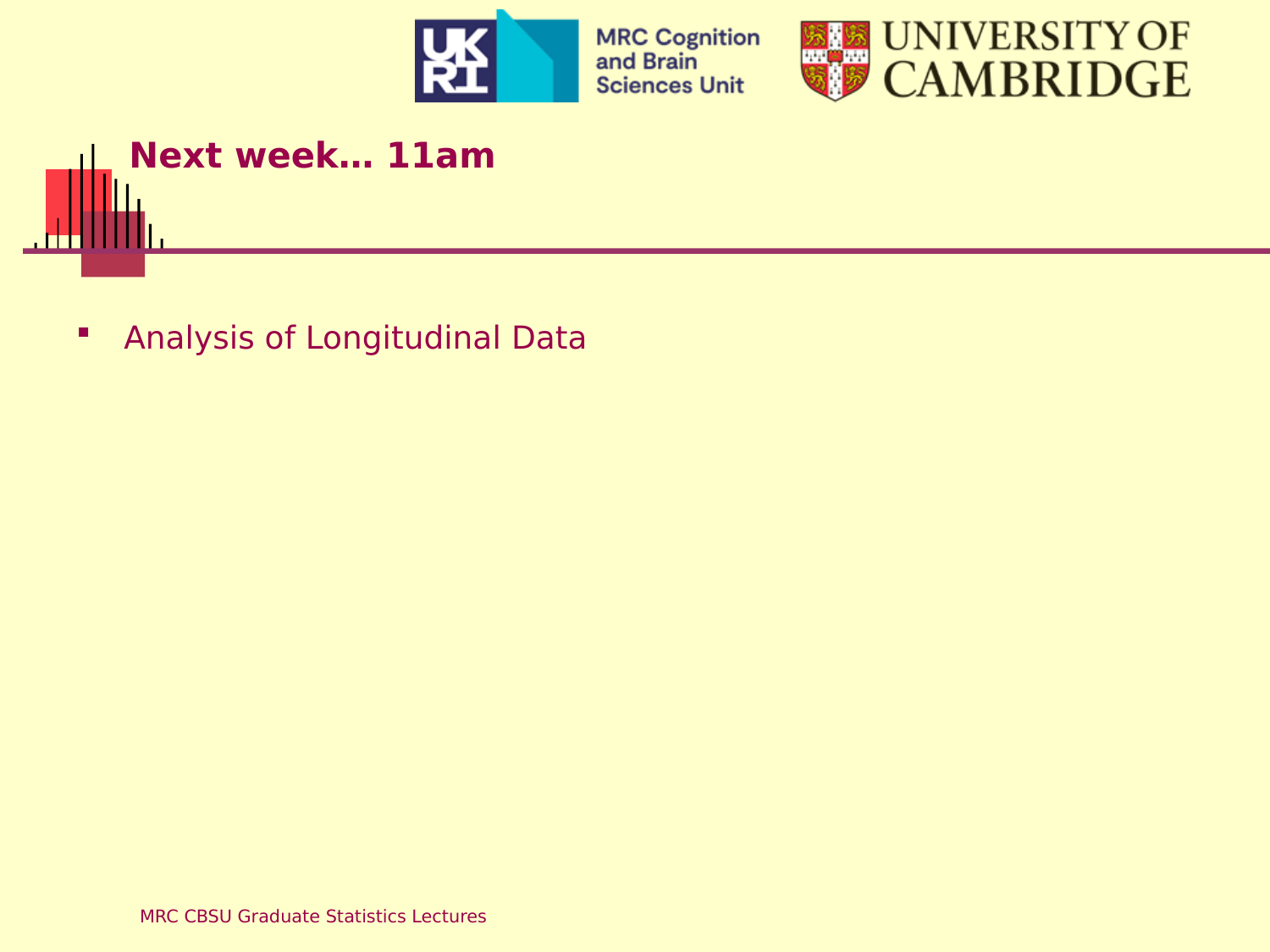

# Next week… 11am

Analysis of Longitudinal Data
MRC CBSU Graduate Statistics Lectures